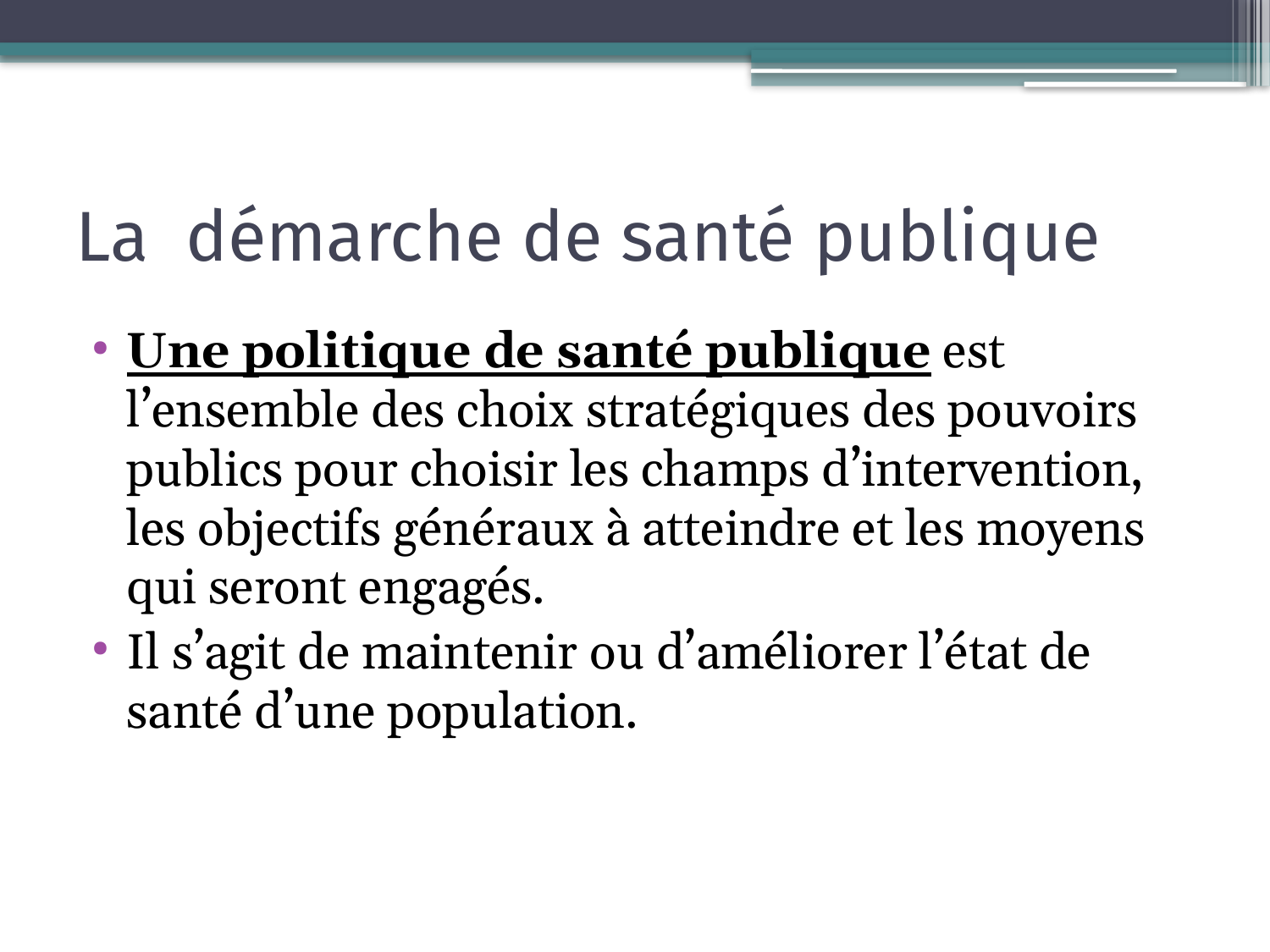

# La  démarche de santé publique
Une politique de santé publique est l’ensemble des choix stratégiques des pouvoirs publics pour choisir les champs d’intervention, les objectifs généraux à atteindre et les moyens qui seront engagés.
Il s’agit de maintenir ou d’améliorer l’état de santé d’une population.